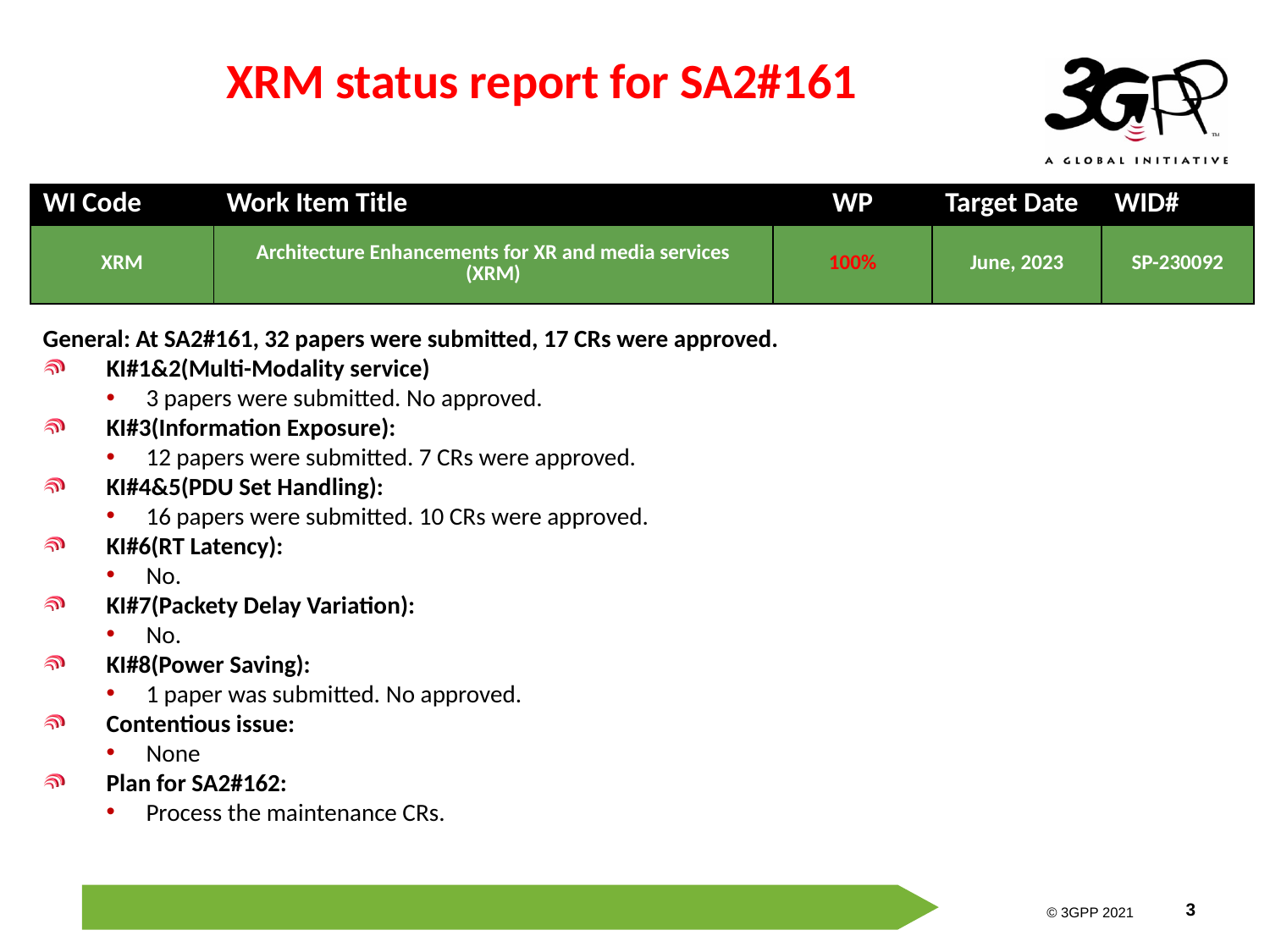

# XRM status report for SA2#161
| WI Code | Work Item Title | WP | Target Date | WID# |
| --- | --- | --- | --- | --- |
| XRM | Architecture Enhancements for XR and media services (XRM) | 100% | June, 2023 | SP-230092 |
General: At SA2#161, 32 papers were submitted, 17 CRs were approved.
KI#1&2(Multi-Modality service)
3 papers were submitted. No approved.
KI#3(Information Exposure):
12 papers were submitted. 7 CRs were approved.
KI#4&5(PDU Set Handling):
16 papers were submitted. 10 CRs were approved.
KI#6(RT Latency):
No.
KI#7(Packety Delay Variation):
No.
KI#8(Power Saving):
1 paper was submitted. No approved.
Contentious issue:
None
Plan for SA2#162:
Process the maintenance CRs.